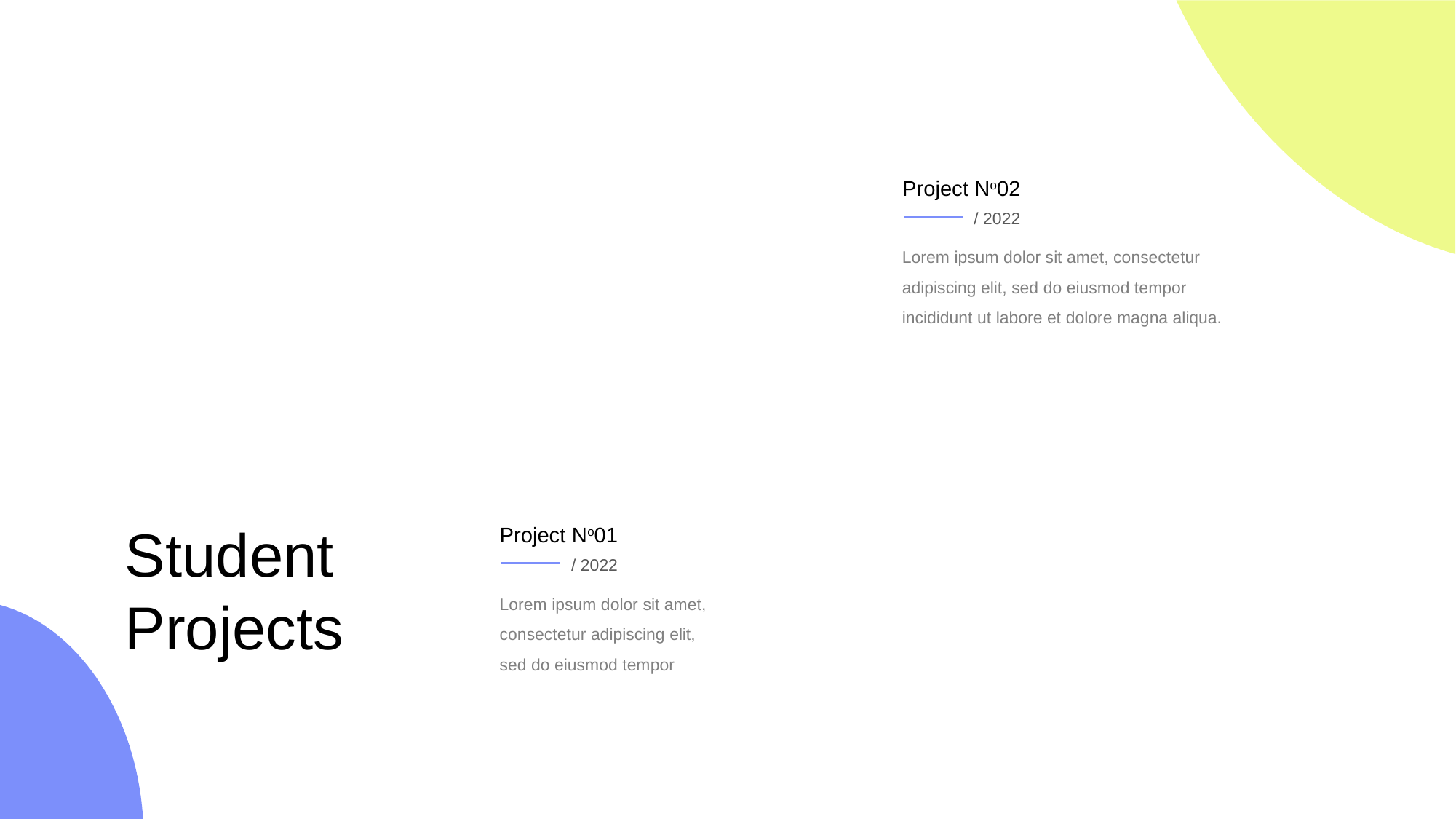

Project No02
/ 2022
Lorem ipsum dolor sit amet, consectetur adipiscing elit, sed do eiusmod tempor incididunt ut labore et dolore magna aliqua.

Student Projects
Project No01
/ 2022
Lorem ipsum dolor sit amet, consectetur adipiscing elit, sed do eiusmod tempor